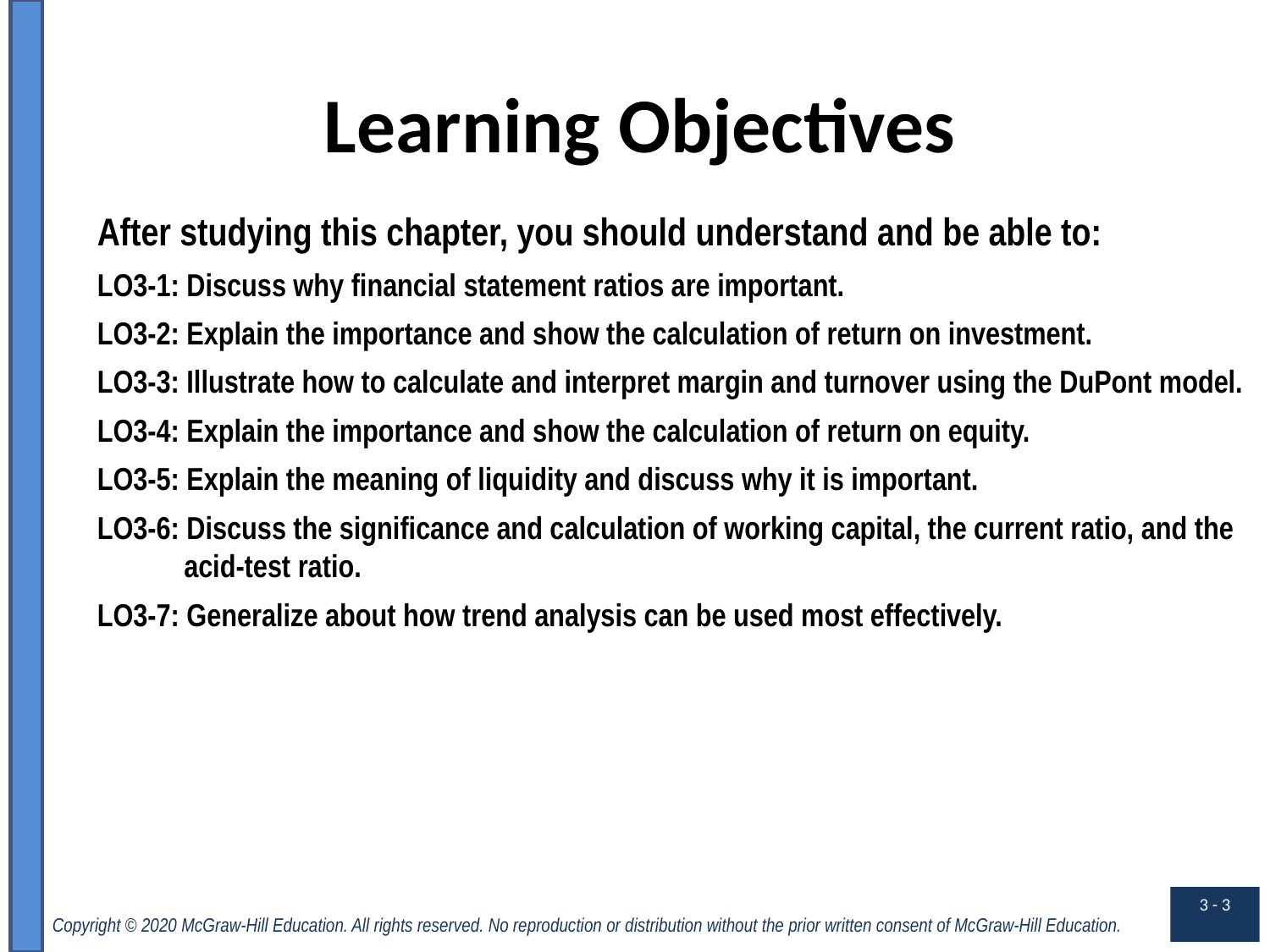

# Learning Objectives
After studying this chapter, you should understand and be able to:
LO3-1: Discuss why financial statement ratios are important.
LO3-2: Explain the importance and show the calculation of return on investment.
LO3-3: Illustrate how to calculate and interpret margin and turnover using the DuPont model.
LO3-4: Explain the importance and show the calculation of return on equity.
LO3-5: Explain the meaning of liquidity and discuss why it is important.
LO3-6: Discuss the significance and calculation of working capital, the current ratio, and the acid-test ratio.
LO3-7: Generalize about how trend analysis can be used most effectively.